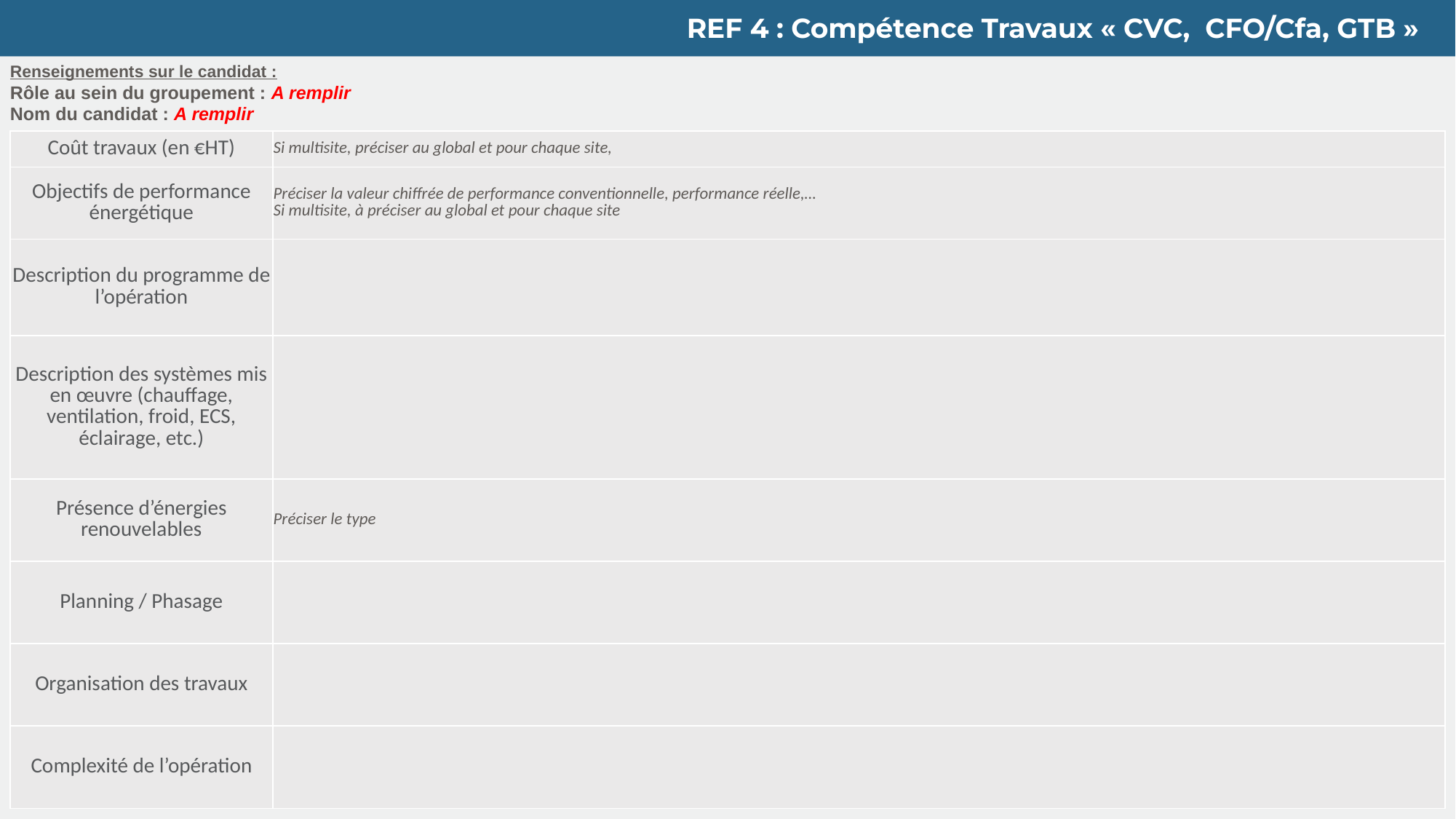

REF 4 : Compétence Travaux « CVC,  CFO/Cfa, GTB »
Renseignements sur le candidat :
Rôle au sein du groupement : A remplir
Nom du candidat : A remplir
| Coût travaux (en €HT) | Si multisite, préciser au global et pour chaque site, |
| --- | --- |
| Objectifs de performance énergétique | Préciser la valeur chiffrée de performance conventionnelle, performance réelle,… Si multisite, à préciser au global et pour chaque site |
| Description du programme de l’opération |  |
| Description des systèmes mis en œuvre (chauffage, ventilation, froid, ECS, éclairage, etc.) |  |
| Présence d’énergies renouvelables | Préciser le type |
| Planning / Phasage |  |
| Organisation des travaux |  |
| Complexité de l’opération |  |
11